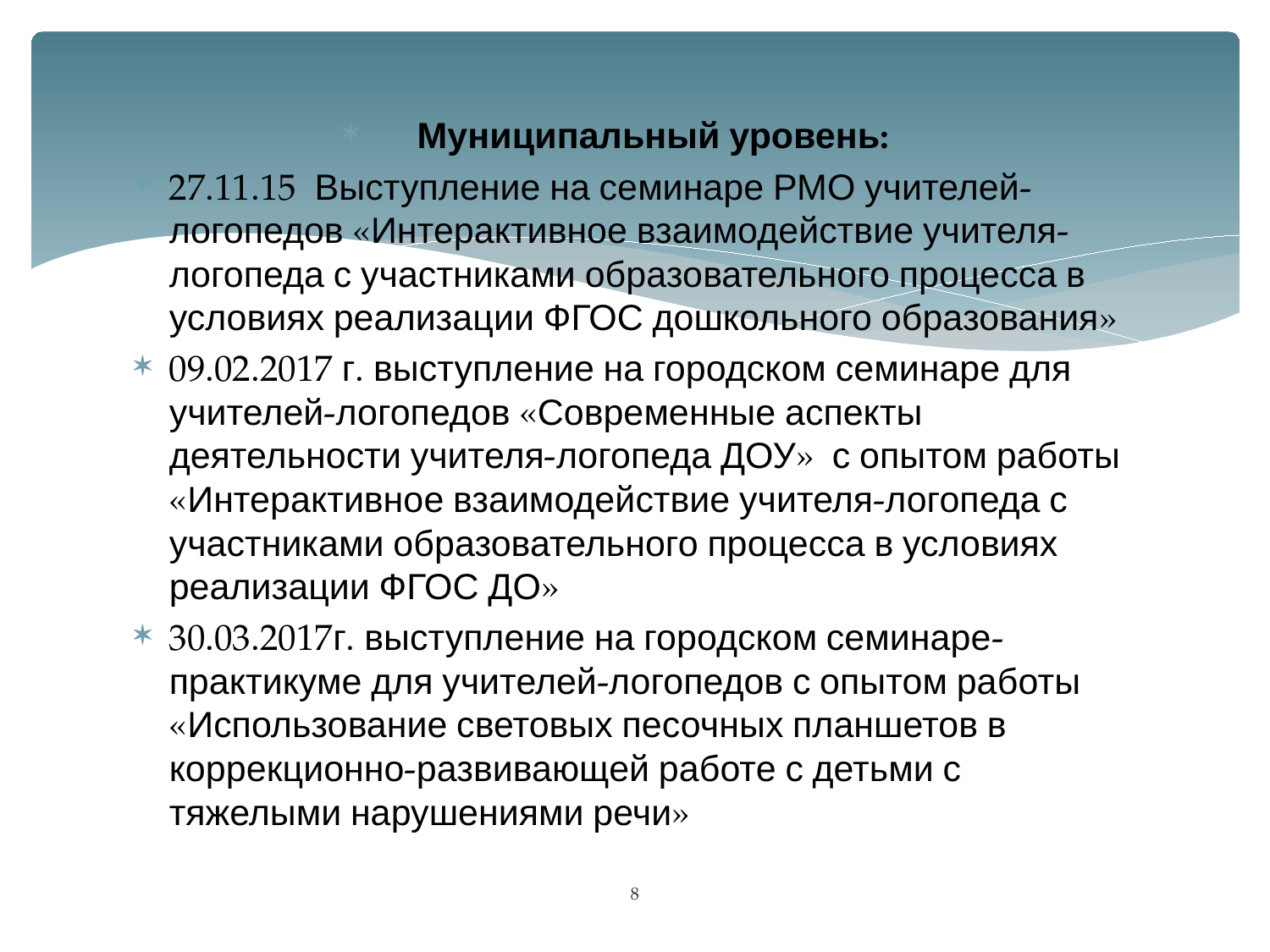

Муниципальный уровень:
27.11.15  Выступление на семинаре РМО учителей-логопедов «Интерактивное взаимодействие учителя-логопеда с участниками образовательного процесса в условиях реализации ФГОС дошкольного образования»
09.02.2017 г. выступление на городском семинаре для учителей-логопедов «Современные аспекты деятельности учителя-логопеда ДОУ»  с опытом работы «Интерактивное взаимодействие учителя-логопеда с участниками образовательного процесса в условиях реализации ФГОС ДО»
30.03.2017г. выступление на городском семинаре-практикуме для учителей-логопедов с опытом работы «Использование световых песочных планшетов в коррекционно-развивающей работе с детьми с тяжелыми нарушениями речи»

8